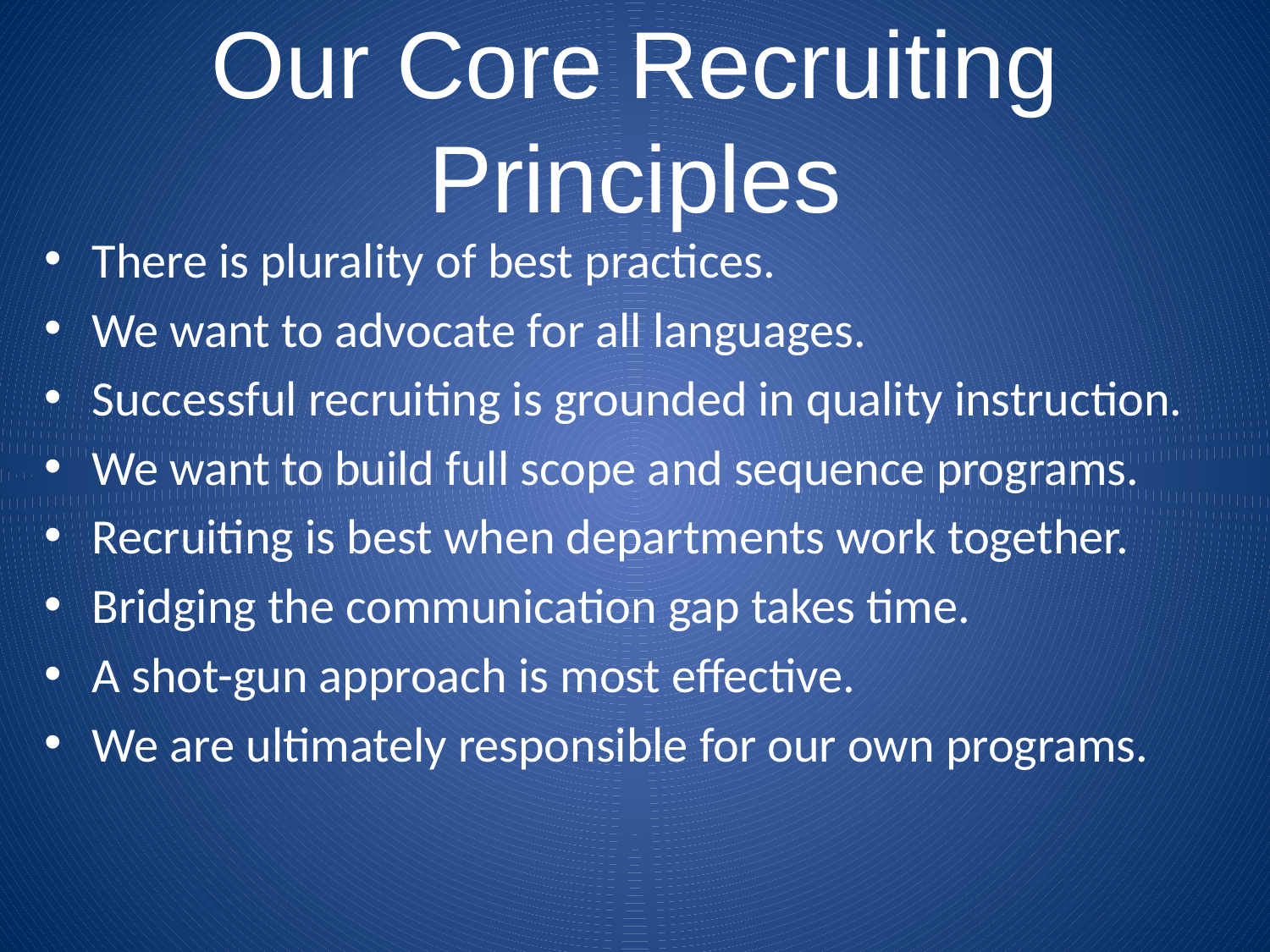

# Our Core Recruiting Principles
There is plurality of best practices.
We want to advocate for all languages.
Successful recruiting is grounded in quality instruction.
We want to build full scope and sequence programs.
Recruiting is best when departments work together.
Bridging the communication gap takes time.
A shot-gun approach is most effective.
We are ultimately responsible for our own programs.